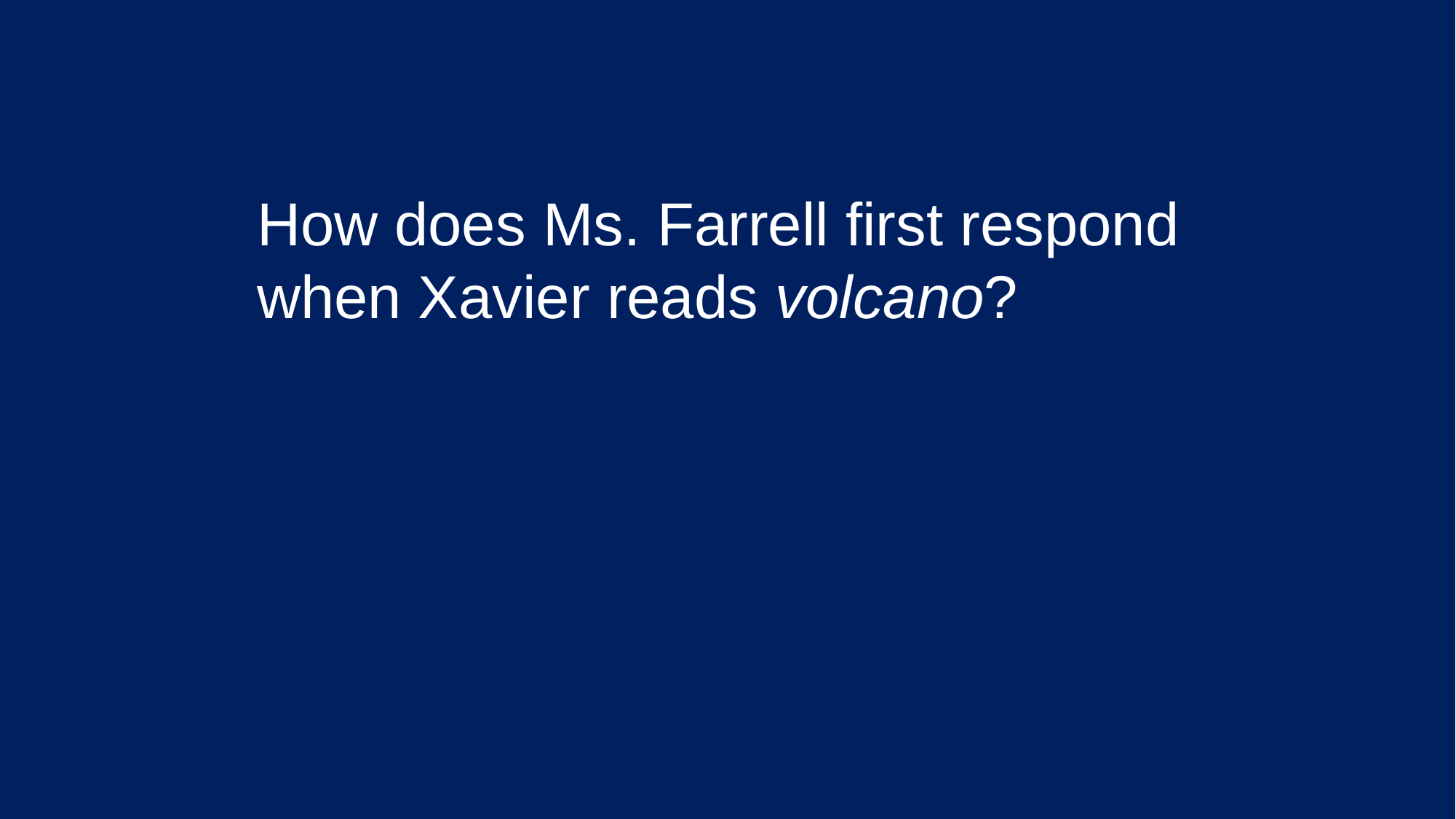

How does Ms. Farrell first respond when Xavier reads volcano?